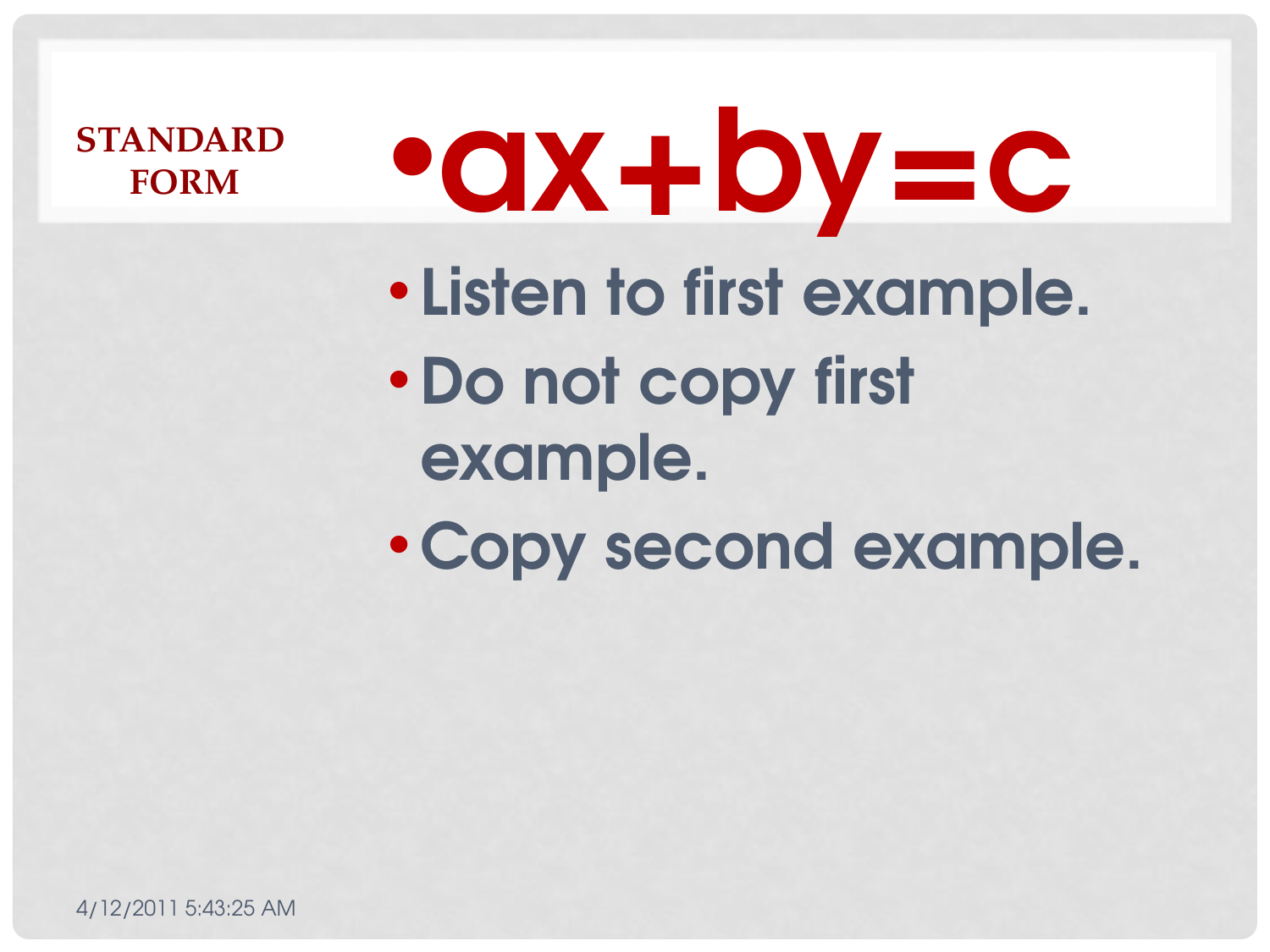

# Standard form
ax+by=c
Listen to first example.
Do not copy first example.
Copy second example.

4/12/2011 5:43:25 AM